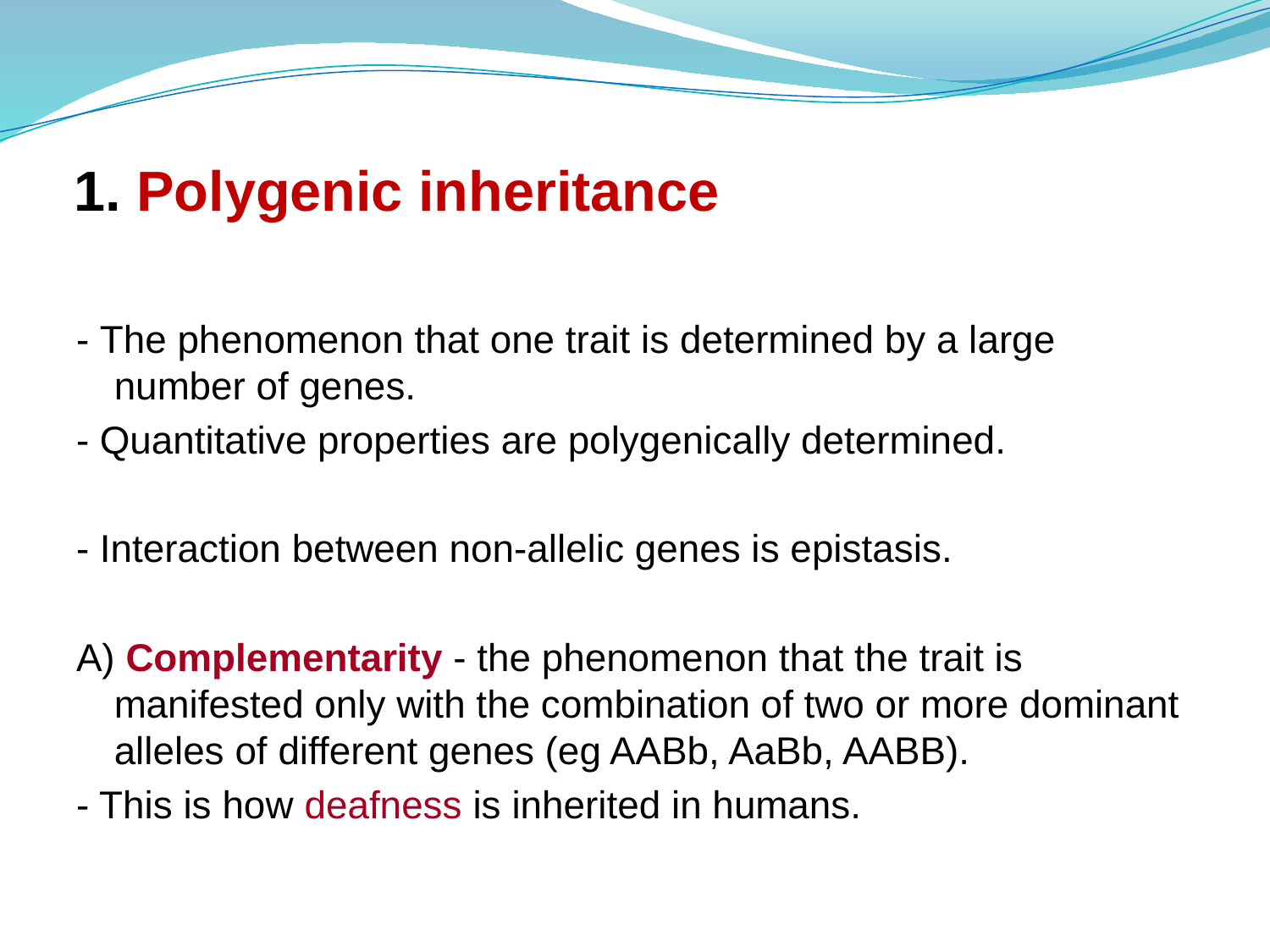

# 1. Polygenic inheritance

- The phenomenon that one trait is determined by a large number of genes.
- Quantitative properties are polygenically determined.

- Interaction between non-allelic genes is epistasis.

A) Complementarity - the phenomenon that the trait is manifested only with the combination of two or more dominant alleles of different genes (eg AABb, AaBb, AABB).
- This is how deafness is inherited in humans.